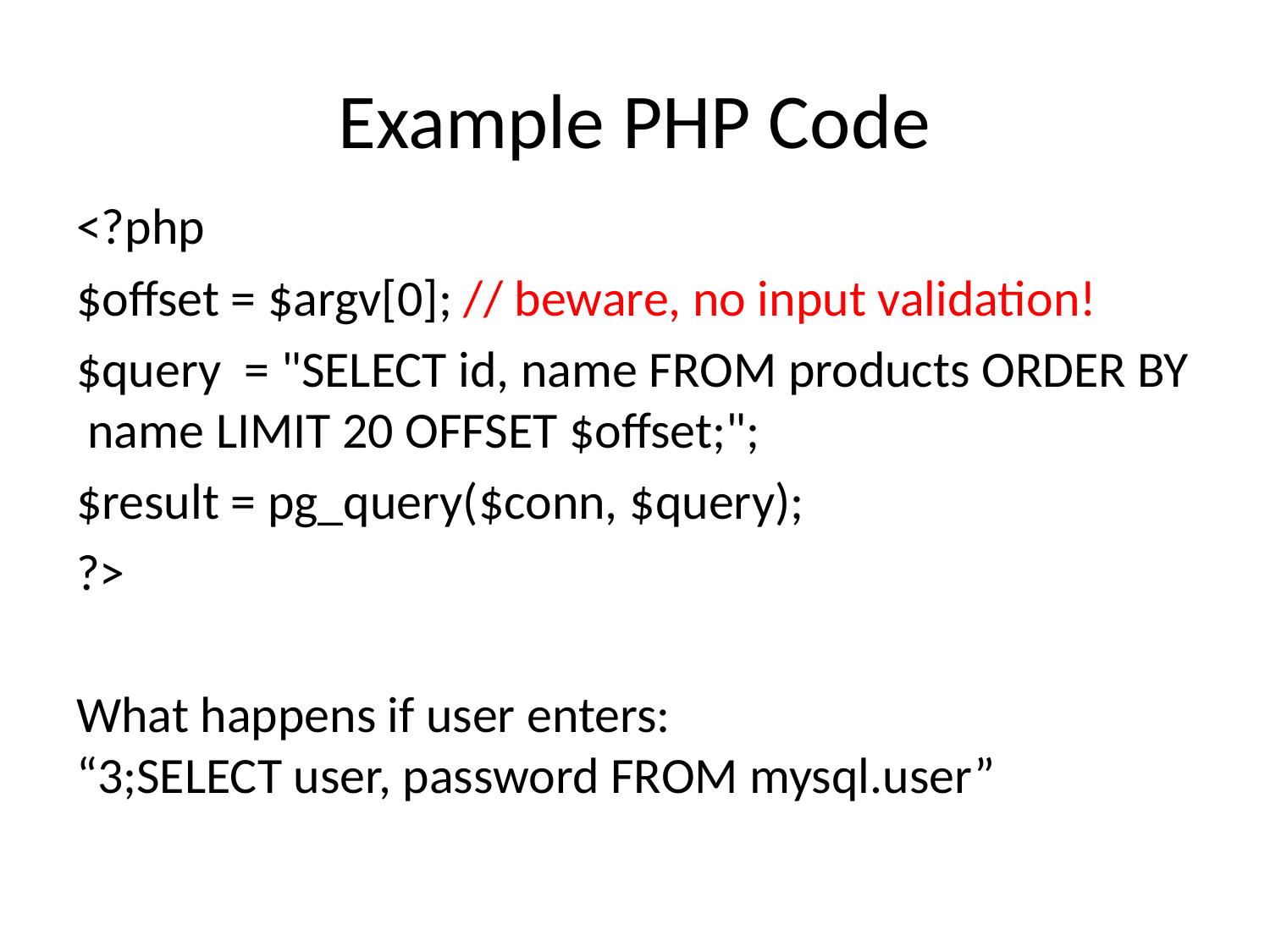

# Example PHP Code
<?php
$offset = $argv[0]; // beware, no input validation!
$query  = "SELECT id, name FROM products ORDER BY name LIMIT 20 OFFSET $offset;";
$result = pg_query($conn, $query);
?>

What happens if user enters:
“3;SELECT user, password FROM mysql.user”